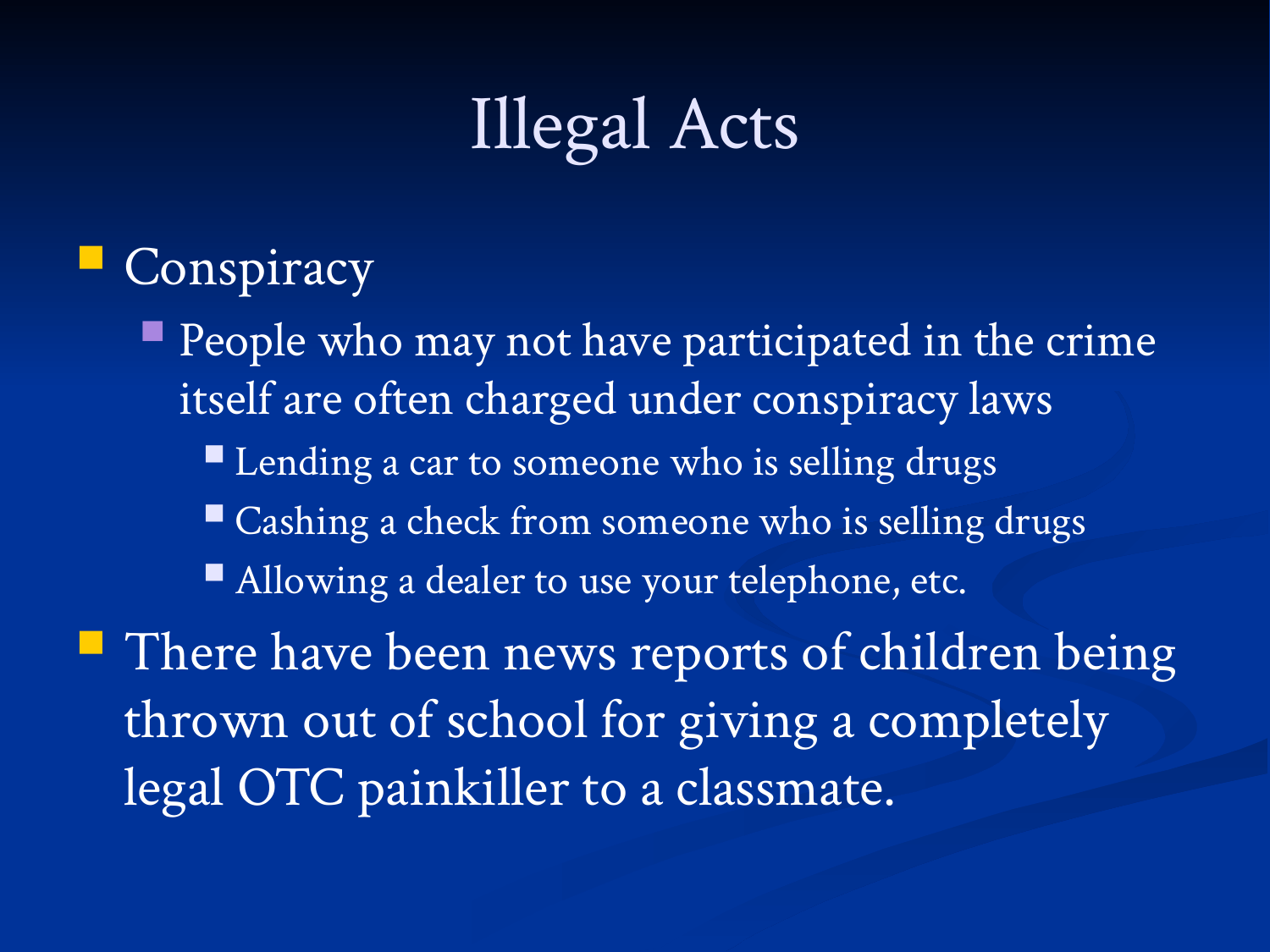

# Illegal Acts
Conspiracy
People who may not have participated in the crime itself are often charged under conspiracy laws
Lending a car to someone who is selling drugs
Cashing a check from someone who is selling drugs
Allowing a dealer to use your telephone, etc.
There have been news reports of children being thrown out of school for giving a completely legal OTC painkiller to a classmate.